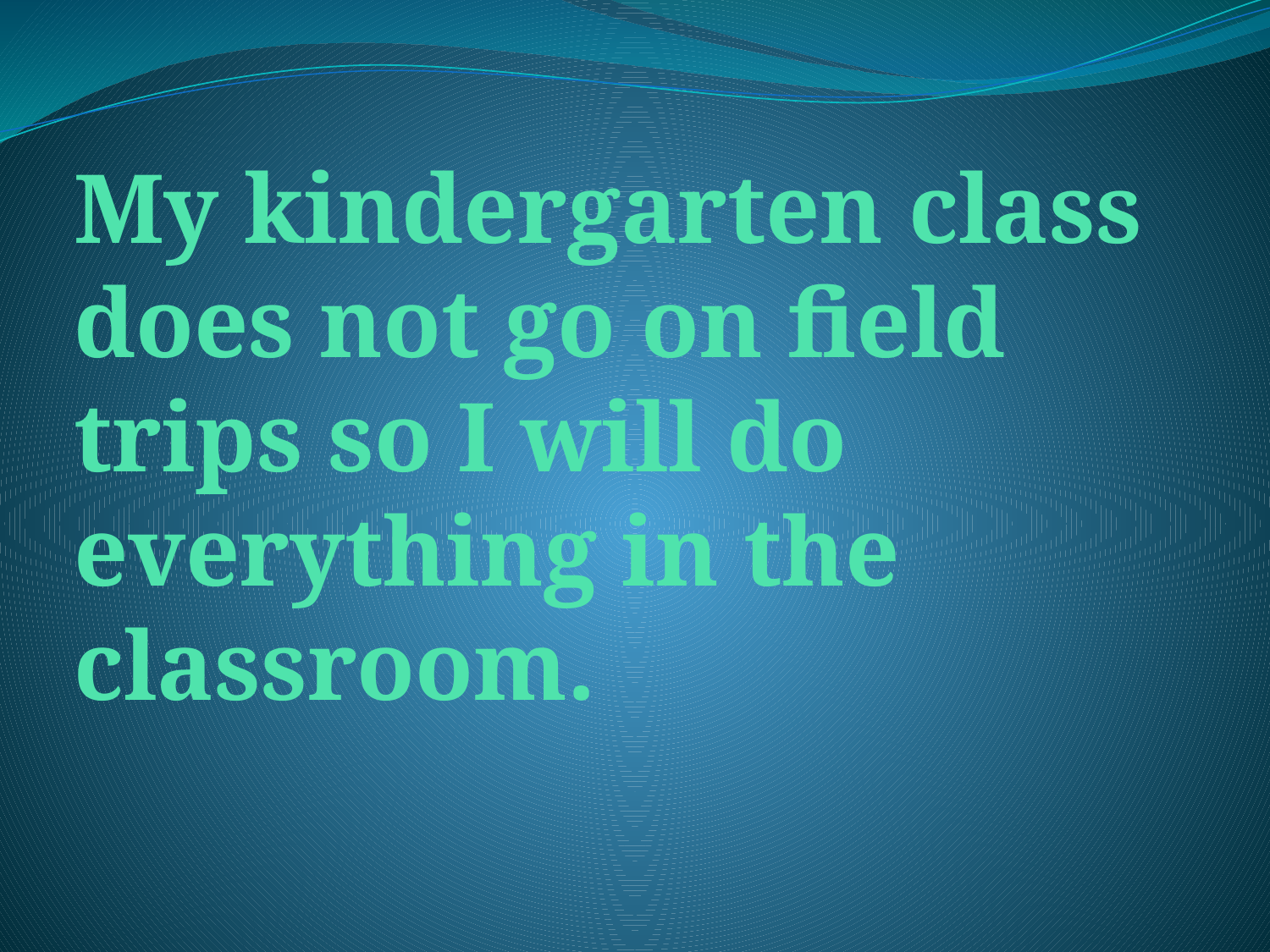

# My kindergarten class does not go on field trips so I will do everything in the classroom.